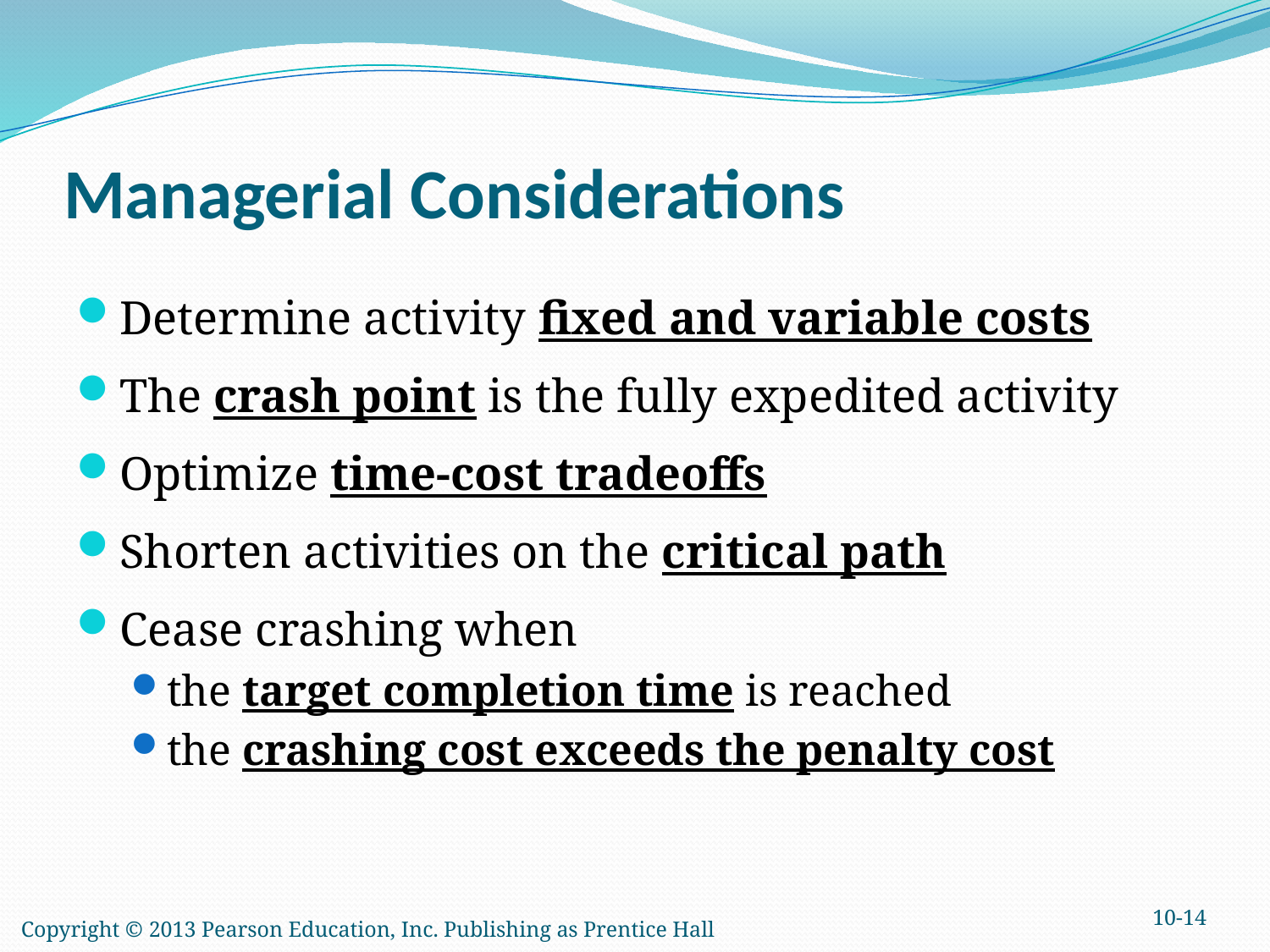

# Managerial Considerations
Determine activity fixed and variable costs
The crash point is the fully expedited activity
Optimize time-cost tradeoffs
Shorten activities on the critical path
Cease crashing when
the target completion time is reached
the crashing cost exceeds the penalty cost
10-14